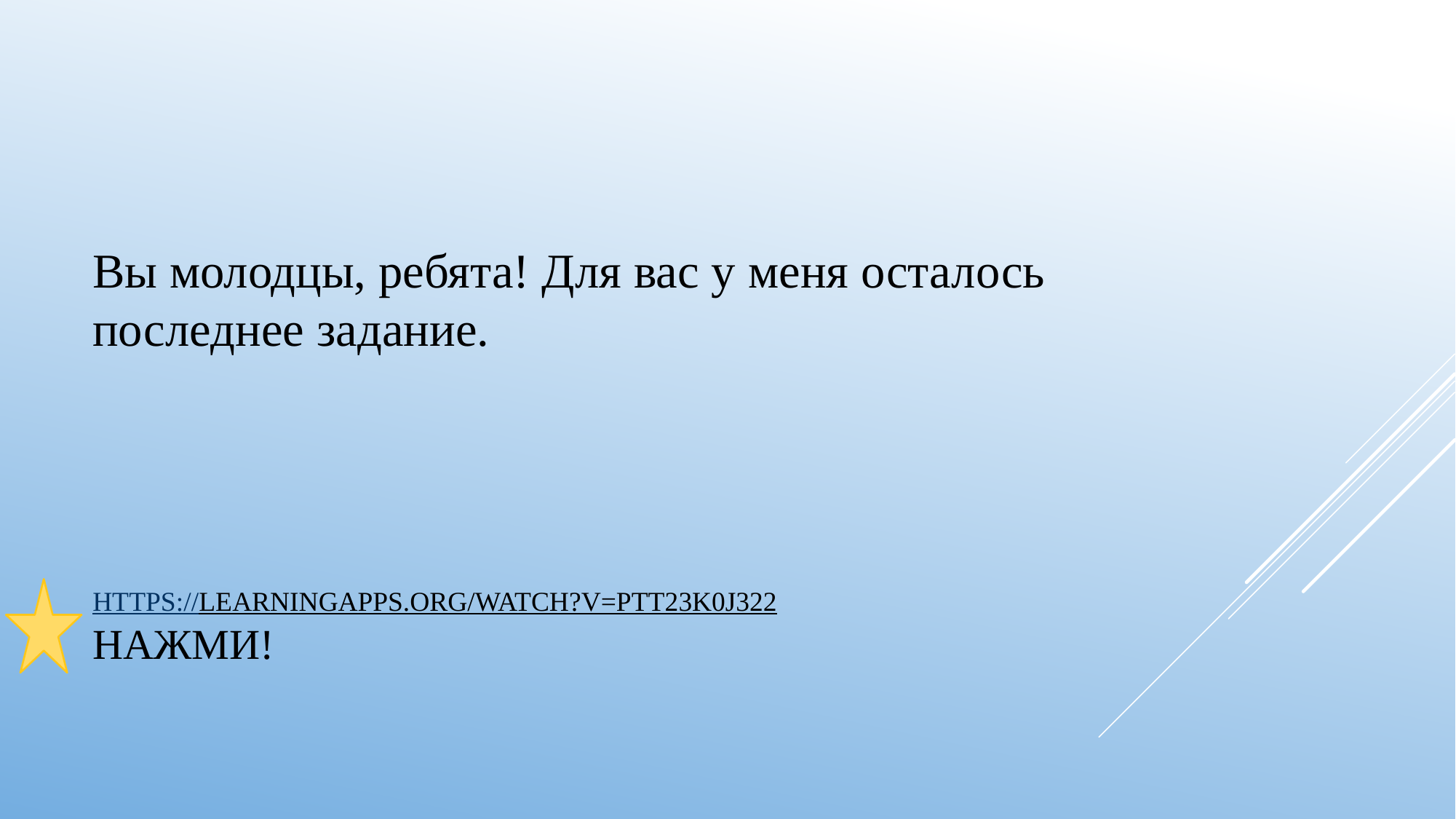

Вы молодцы, ребята! Для вас у меня осталось последнее задание.
# https://learningapps.org/watch?v=ptt23k0j322 Нажми!